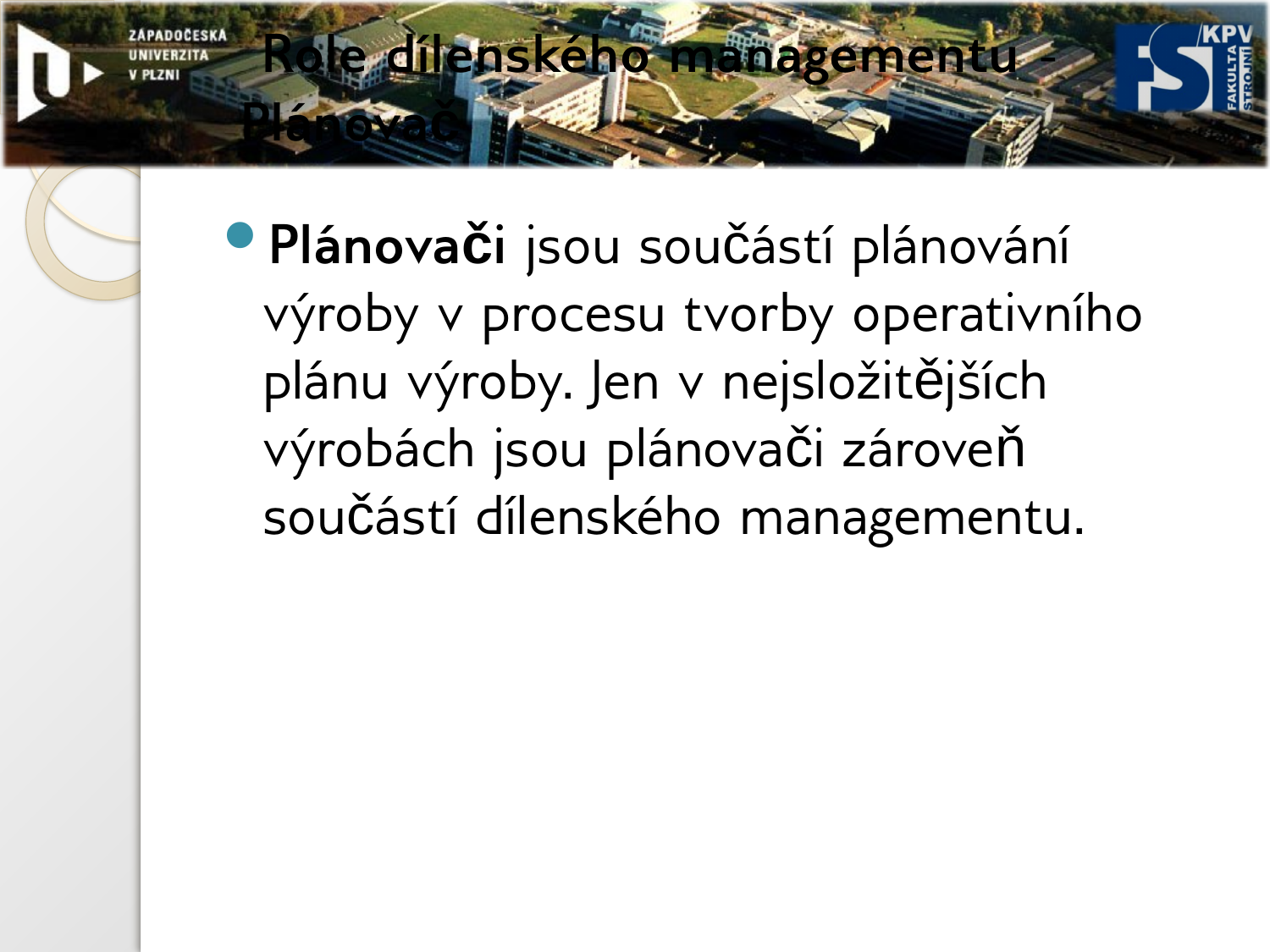

# Role dílenského managementu - Plánovač
Plánovači jsou součástí plánování výroby v procesu tvorby operativního plánu výroby. Jen v nejsložitějších výrobách jsou plánovači zároveň součástí dílenského managementu.